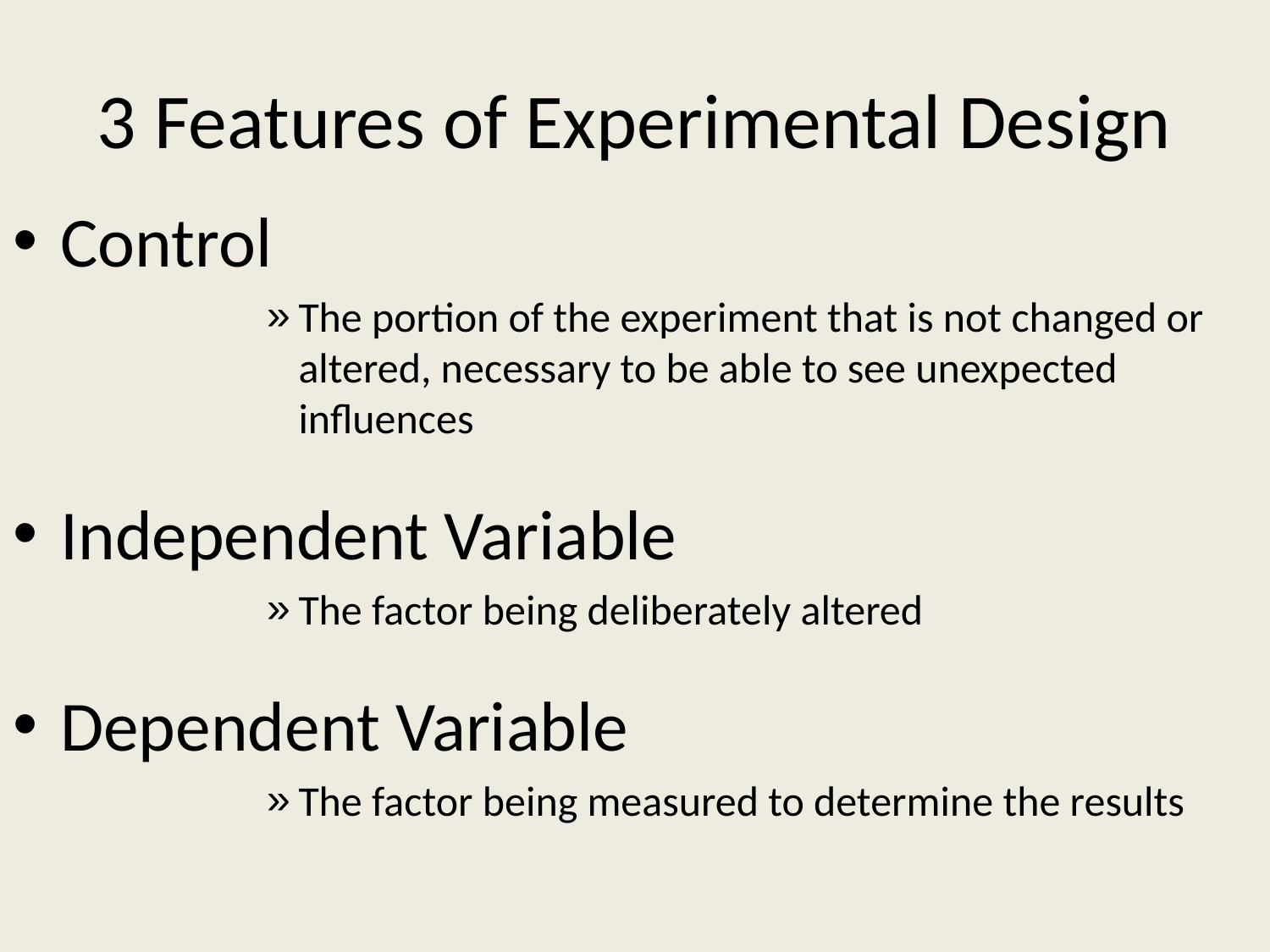

# 3 Features of Experimental Design
Control
The portion of the experiment that is not changed or altered, necessary to be able to see unexpected influences

Independent Variable
The factor being deliberately altered

Dependent Variable
The factor being measured to determine the results